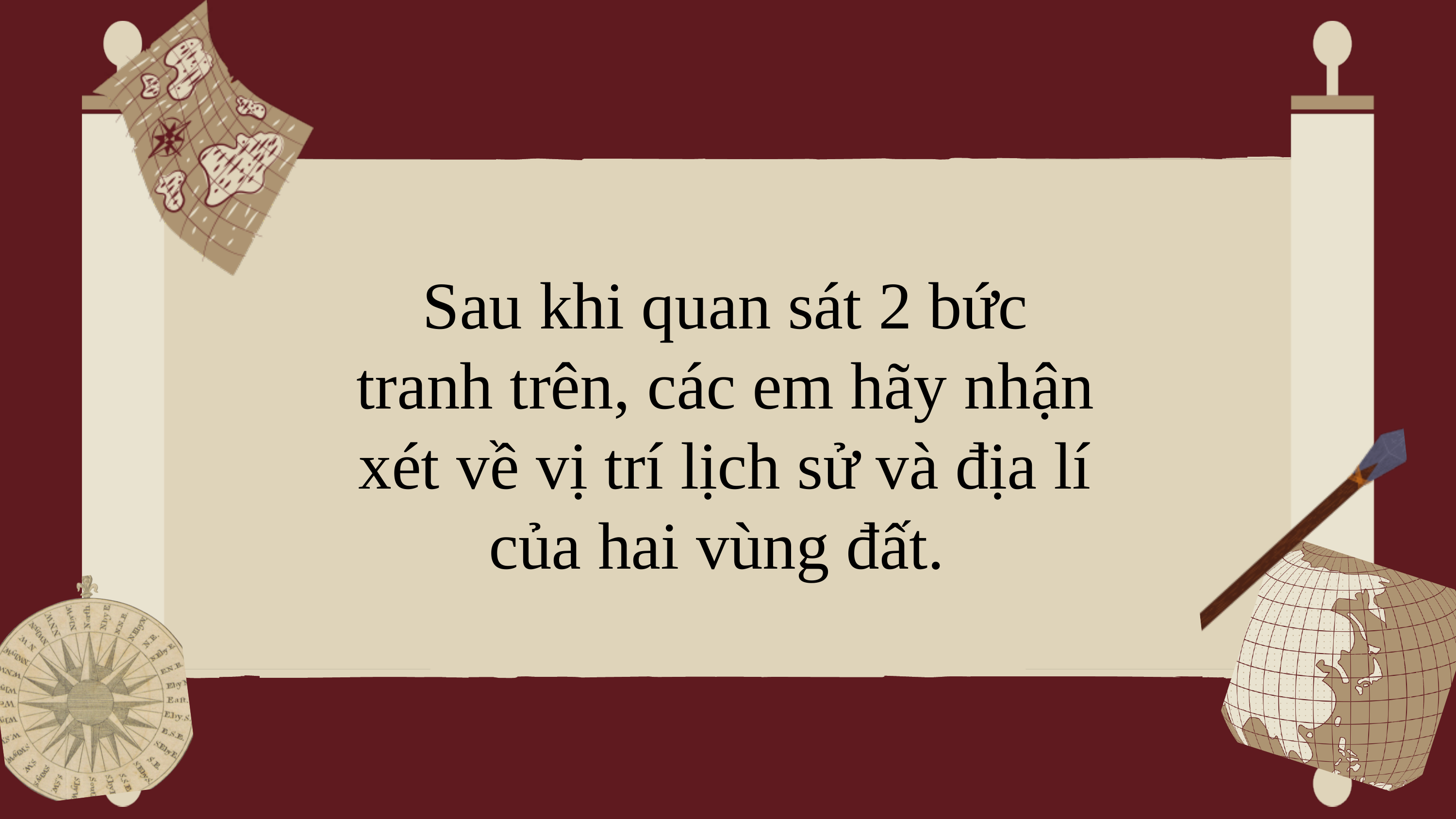

Sau khi quan sát 2 bức tranh trên, các em hãy nhận xét về vị trí lịch sử và địa lí của hai vùng đất.